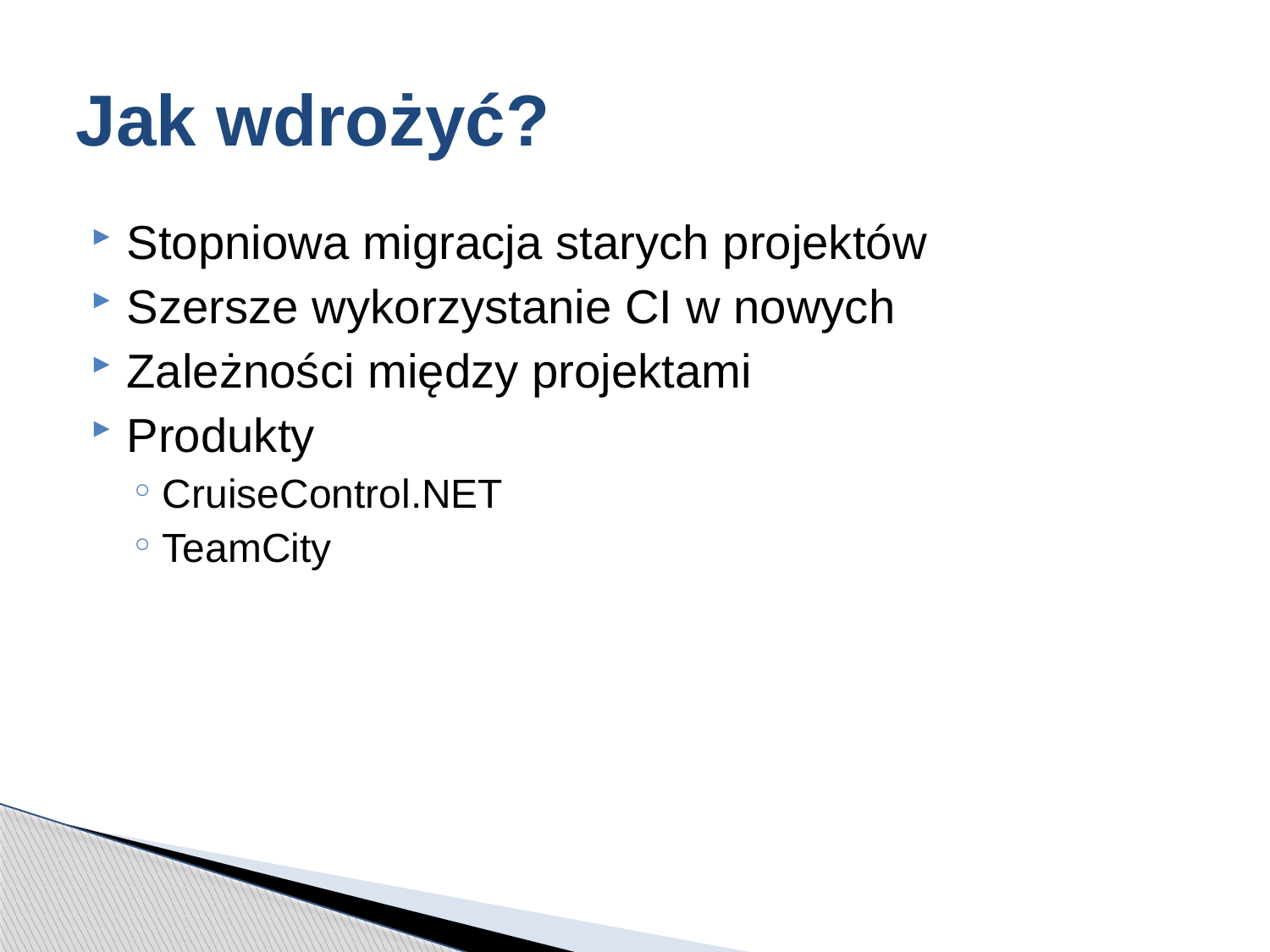

# Jak wdrożyć?
Stopniowa migracja starych projektów
Szersze wykorzystanie CI w nowych
Zależności między projektami
Produkty
CruiseControl.NET
TeamCity